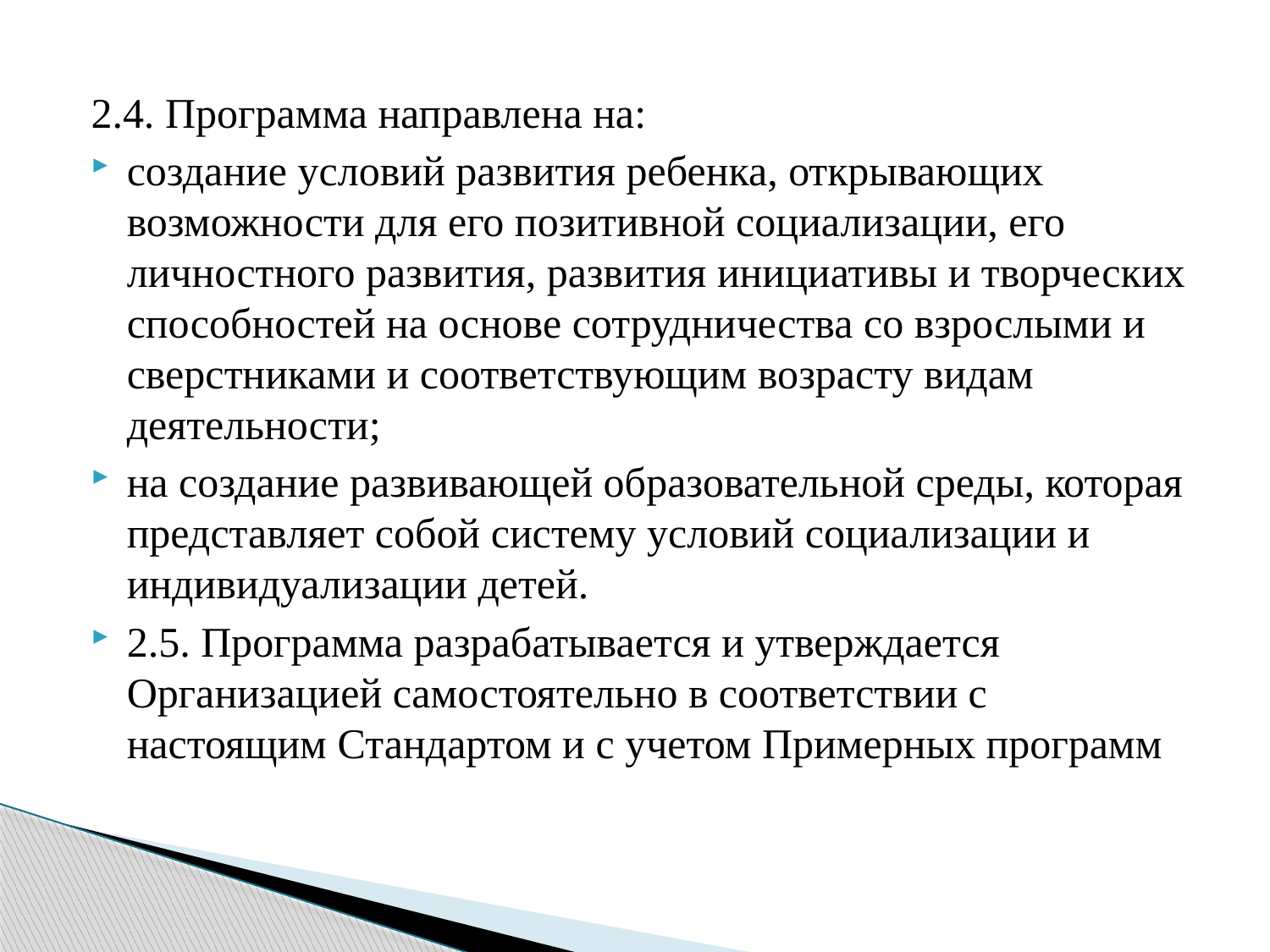

2.4. Программа направлена на:
создание условий развития ребенка, открывающих возможности для его позитивной социализации, его личностного развития, развития инициативы и творческих способностей на основе сотрудничества со взрослыми и сверстниками и соответствующим возрасту видам деятельности;
на создание развивающей образовательной среды, которая представляет собой систему условий социализации и индивидуализации детей.
2.5. Программа разрабатывается и утверждается Организацией самостоятельно в соответствии с настоящим Стандартом и с учетом Примерных программ